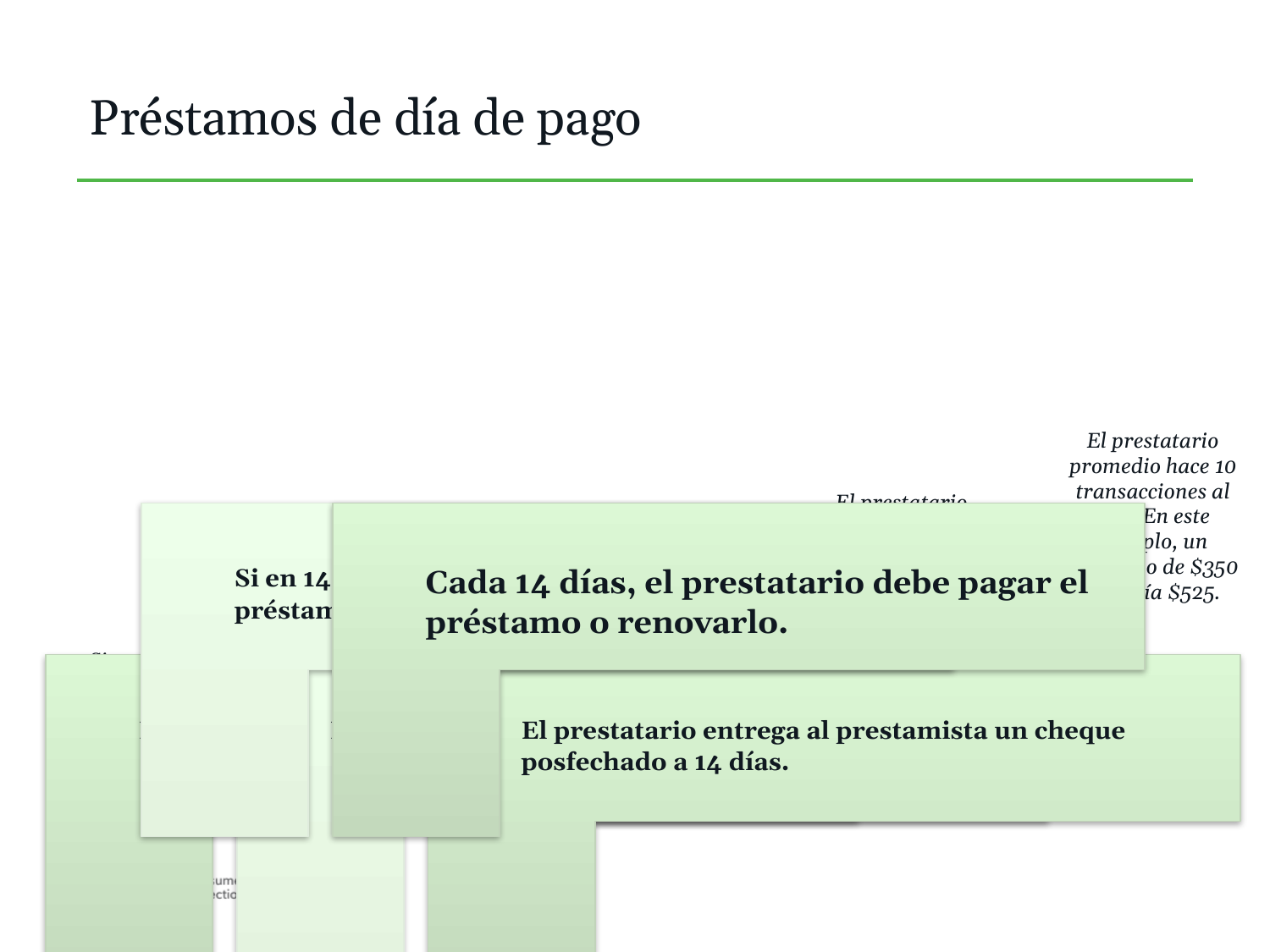

# Préstamos de día de pago

El prestatario promedio hace 10 transacciones al año. En este ejemplo, un préstamo de $350 costaría $525.
El prestatario debe pagar $52.50 para renovar.
La cantidad prestada + los cargos
$350 + $52.50 = $402.50
El préstamo promedio es de $350 y los cargos van de $10 a $30 por cada $100 prestados
Sin verificación de crédito ni sin considerar si el prestatario tiene capacidad para pagar el préstamo